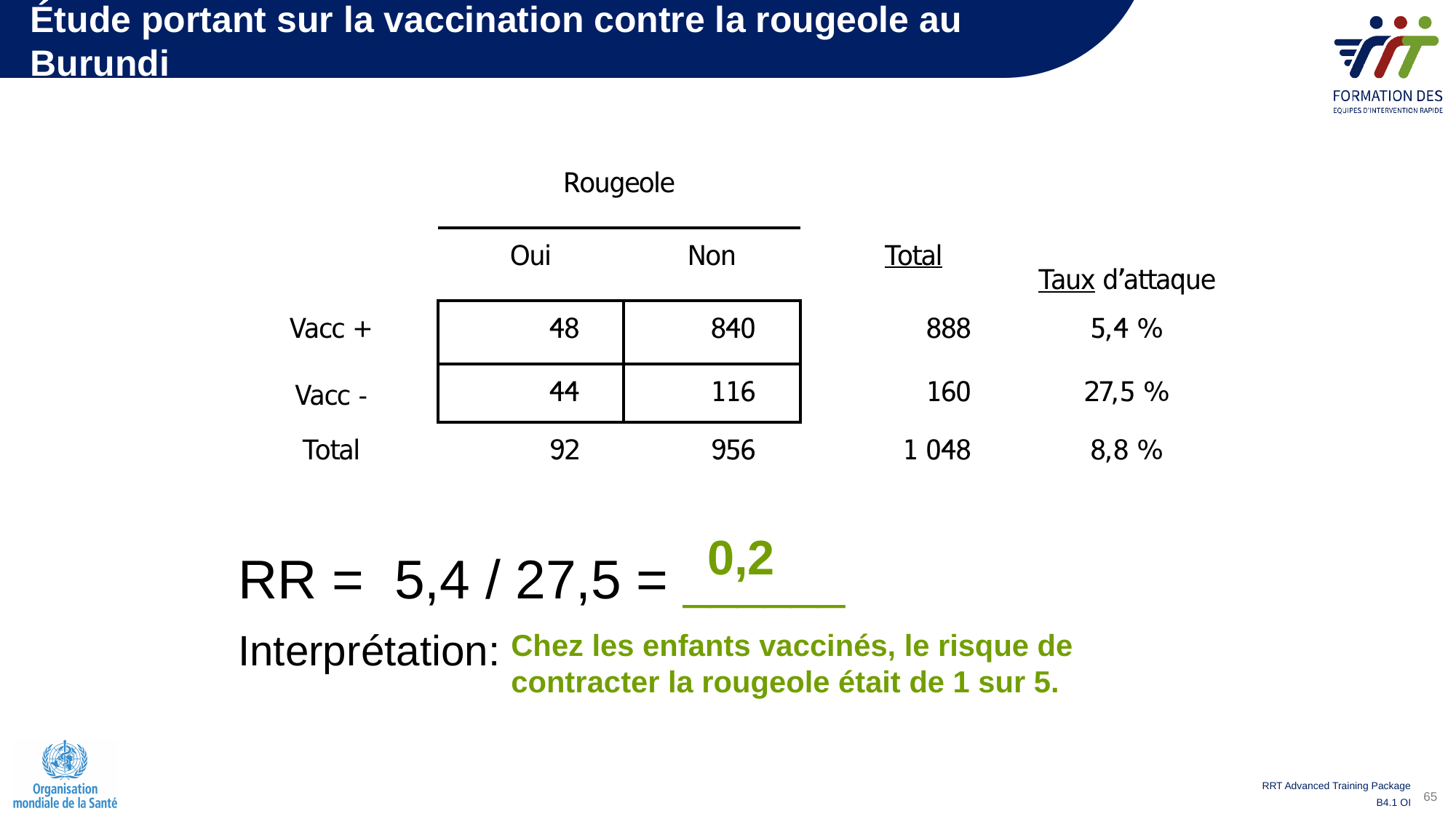

Étude portant sur la vaccination contre la rougeole au Burundi
|  | Rougeole |  |  | Taux d’attaque |
| --- | --- | --- | --- | --- |
|  | Oui | Non | Total |  |
| Vacc + | 48 | 840 | 888 | 5,4 % |
| Vacc - | 44 | 116 | 160 | 27,5 % |
| Total | 92 | 956 | 1 048 | 8,8 % |
0,2
RR =	5,4 / 27,5 = ______
Interprétation:

Chez les enfants vaccinés, le risque de contracter la rougeole était de 1 sur 5.